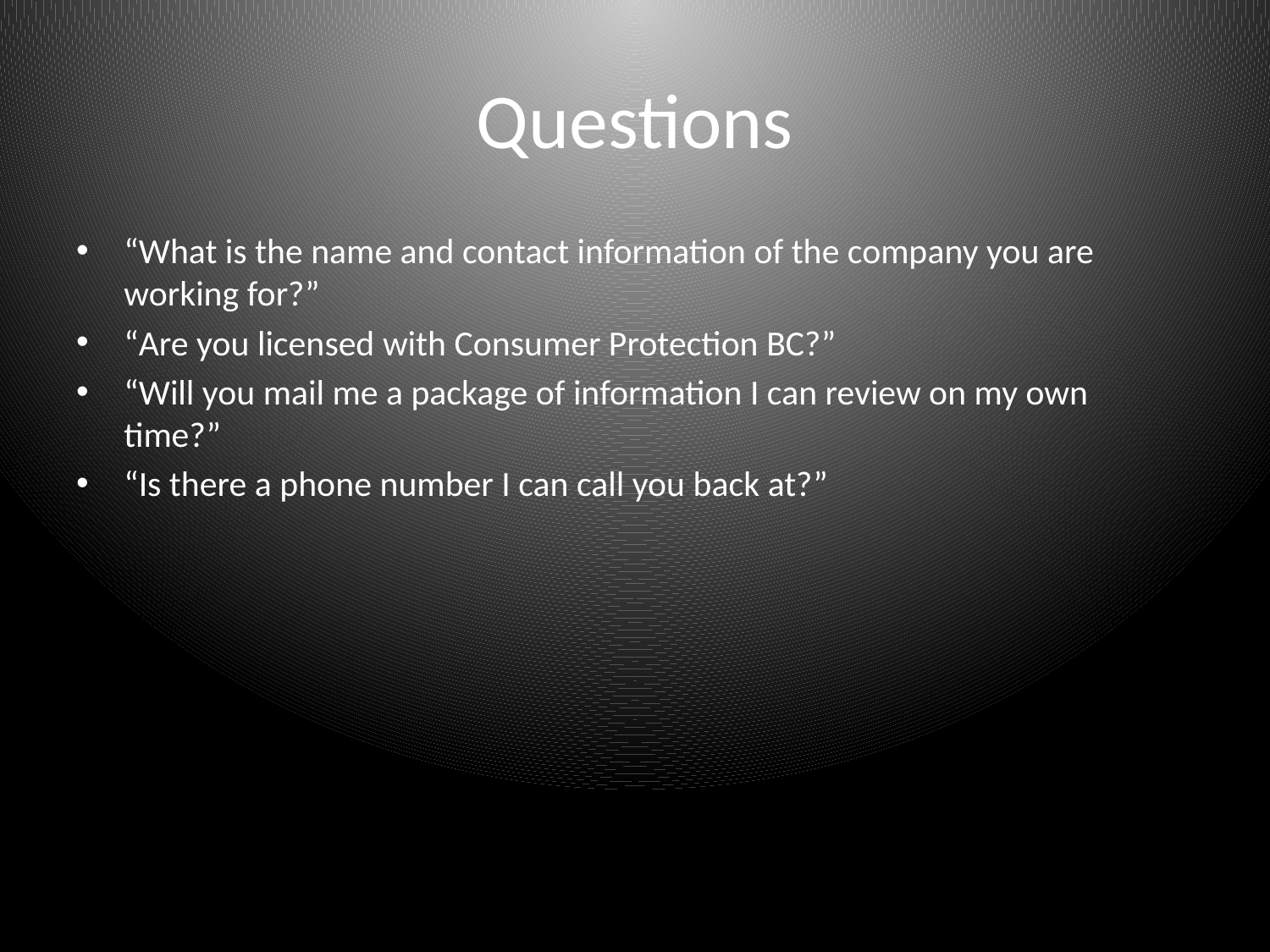

# Questions
“What is the name and contact information of the company you are working for?”
“Are you licensed with Consumer Protection BC?”
“Will you mail me a package of information I can review on my own time?”
“Is there a phone number I can call you back at?”